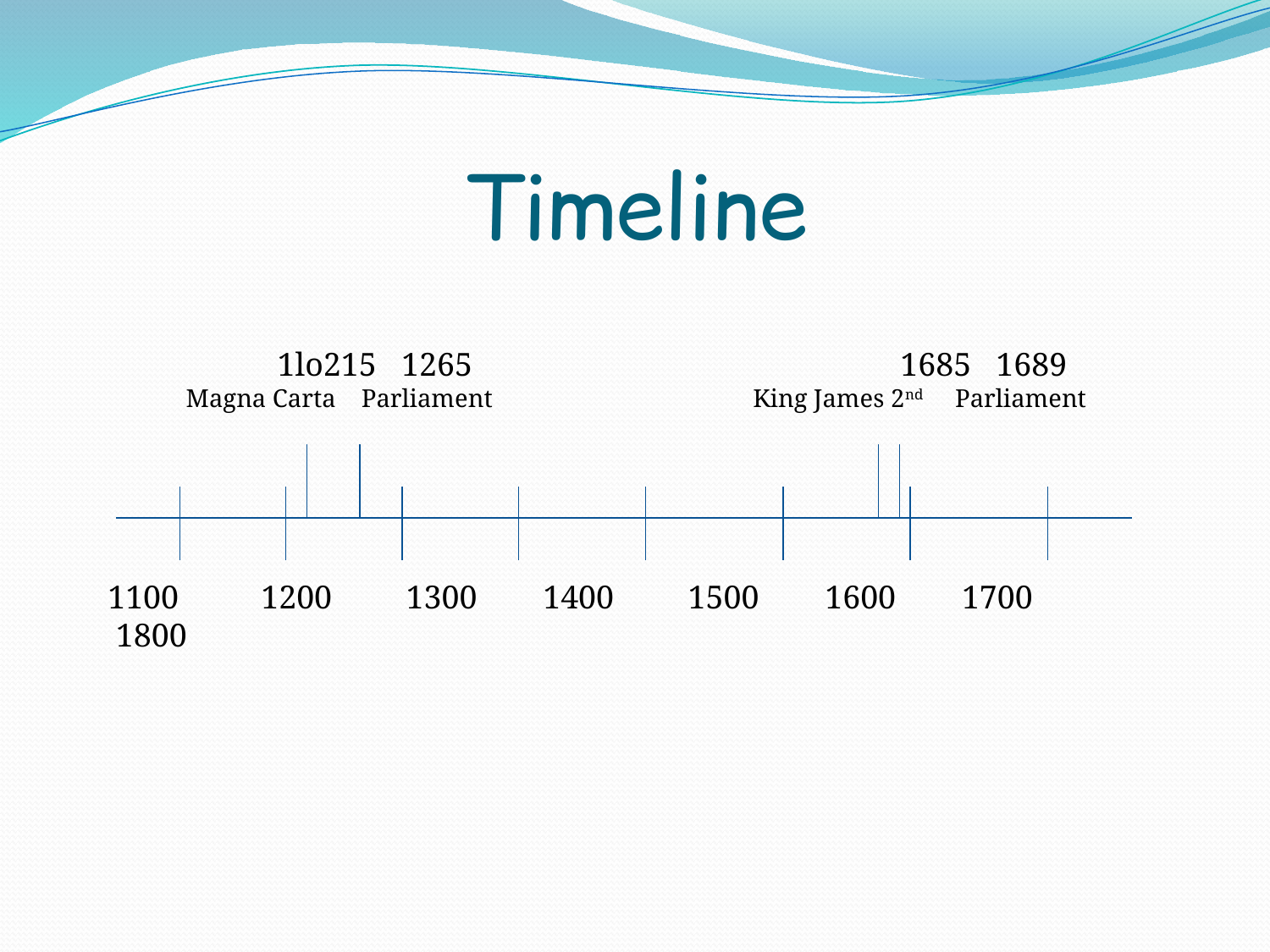

# Timeline
                  1lo215   1265                                                    1685   1689
         Magna Carta    Parliament                                         King James 2nd     Parliament
1100          1200         1300        1400         1500        1600        1700             1800